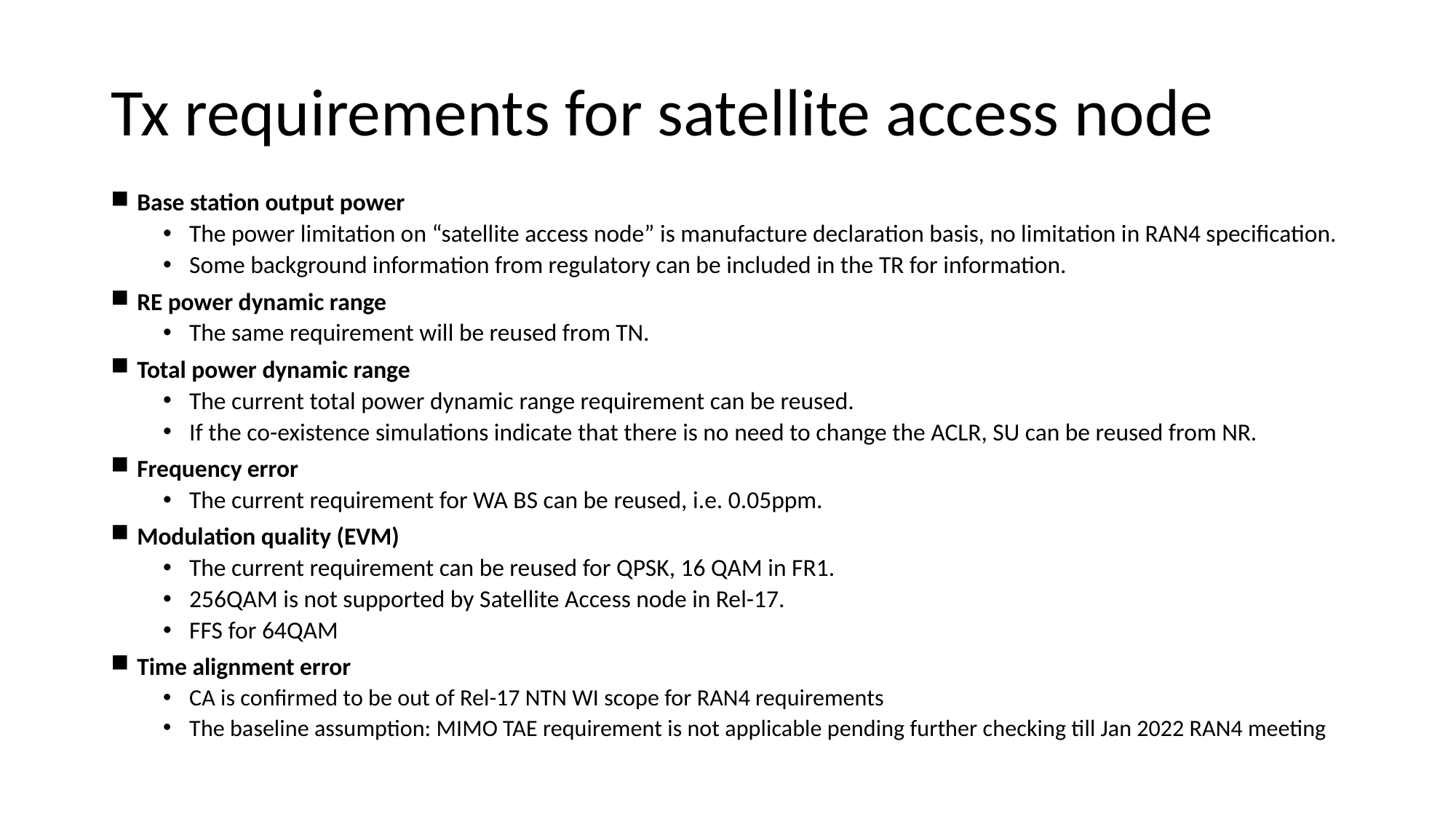

# Tx requirements for satellite access node
Base station output power
The power limitation on “satellite access node” is manufacture declaration basis, no limitation in RAN4 specification.
Some background information from regulatory can be included in the TR for information.
RE power dynamic range
The same requirement will be reused from TN.
Total power dynamic range
The current total power dynamic range requirement can be reused.
If the co-existence simulations indicate that there is no need to change the ACLR, SU can be reused from NR.
Frequency error
The current requirement for WA BS can be reused, i.e. 0.05ppm.
Modulation quality (EVM)
The current requirement can be reused for QPSK, 16 QAM in FR1.
256QAM is not supported by Satellite Access node in Rel-17.
FFS for 64QAM
Time alignment error
CA is confirmed to be out of Rel-17 NTN WI scope for RAN4 requirements
The baseline assumption: MIMO TAE requirement is not applicable pending further checking till Jan 2022 RAN4 meeting